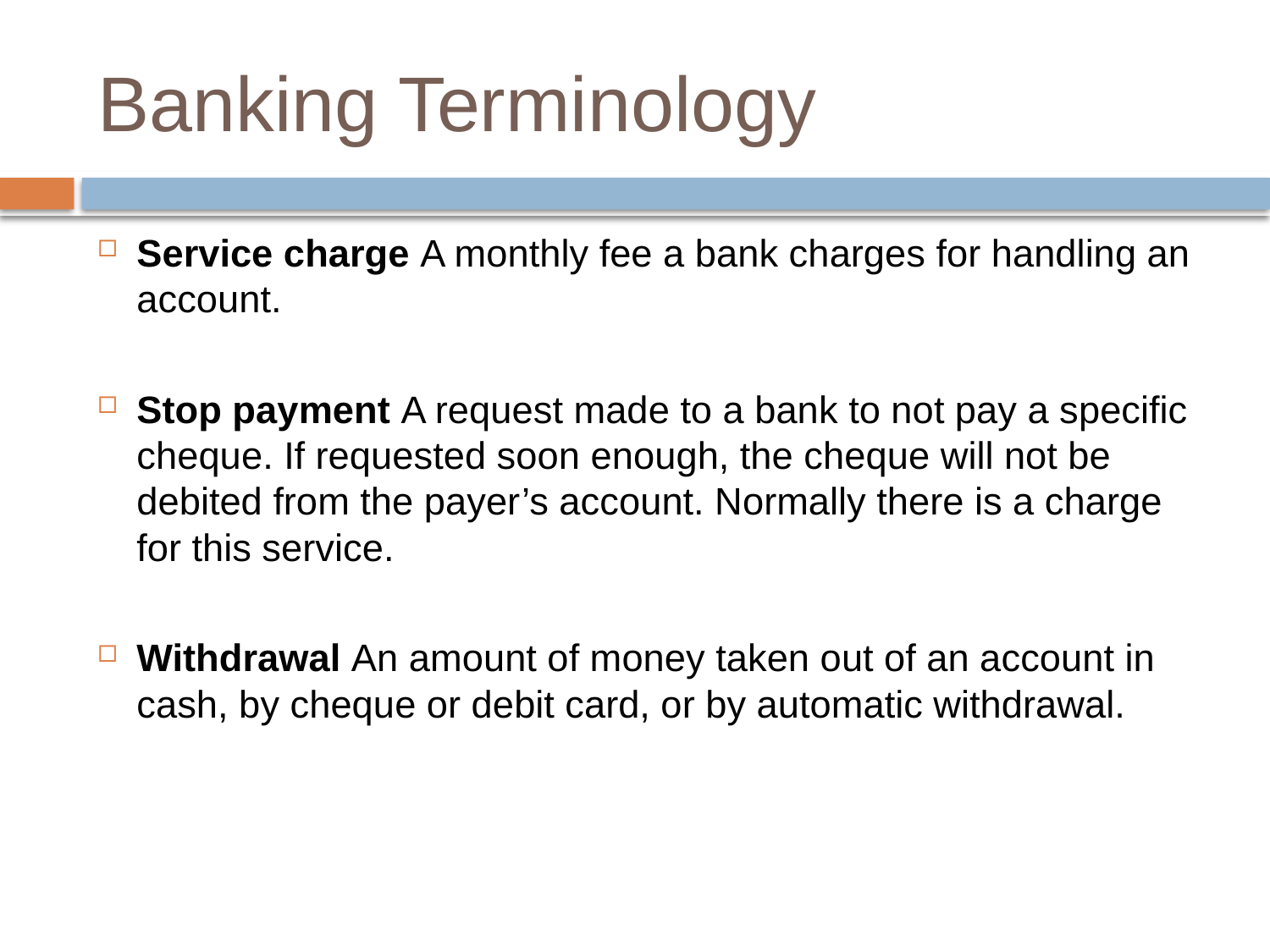

# Banking Terminology
Service charge A monthly fee a bank charges for handling an account.

Stop payment A request made to a bank to not pay a specific cheque. If requested soon enough, the cheque will not be debited from the payer’s account. Normally there is a charge for this service.

Withdrawal An amount of money taken out of an account in cash, by cheque or debit card, or by automatic withdrawal.